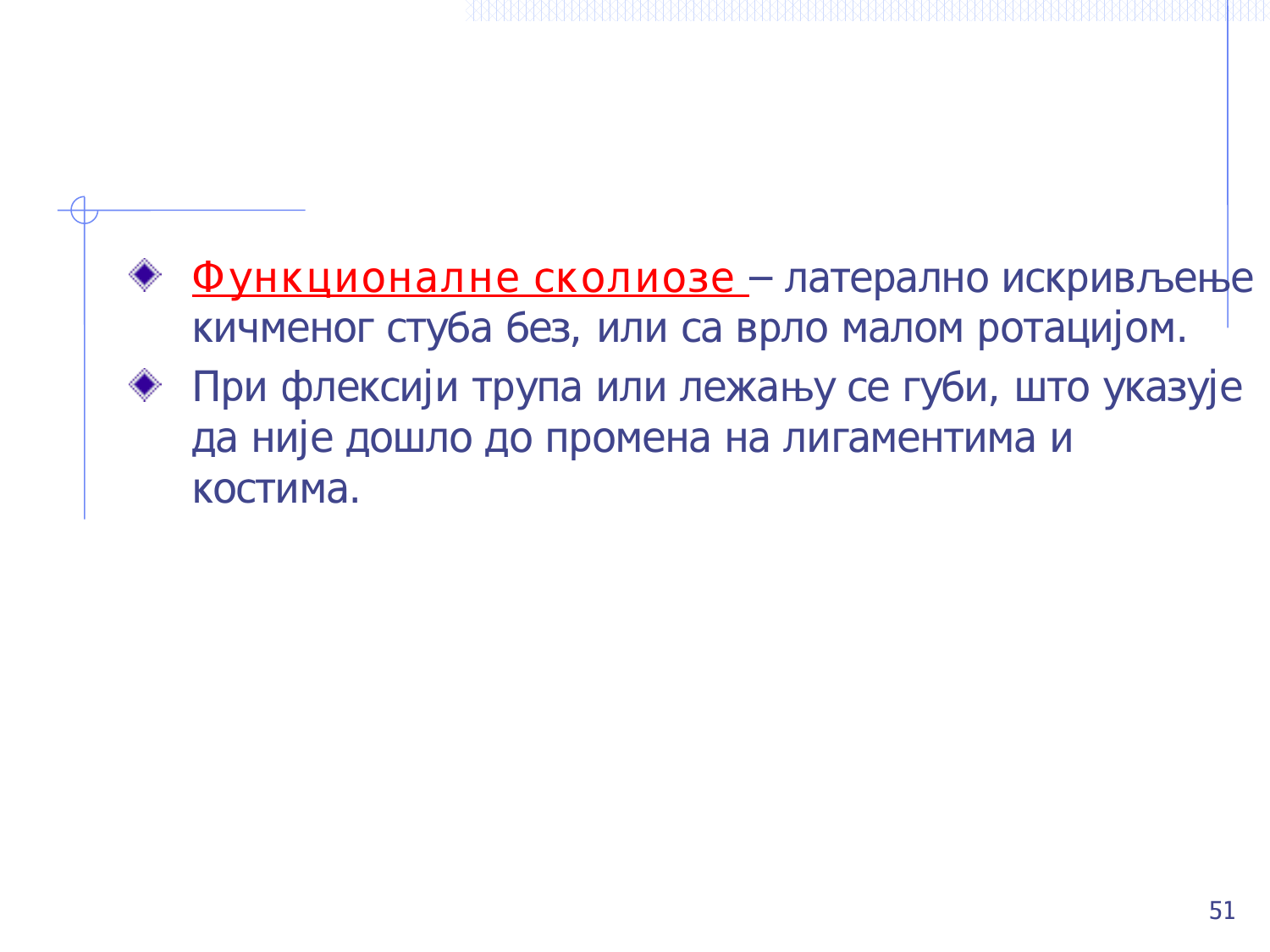

#
Функционалне сколиозе – латерално искривљење кичменог стуба без, или са врло малом ротацијом.
При флексији трупа или лежању се губи, што указује да није дошло до промена на лигаментима и костима.

51